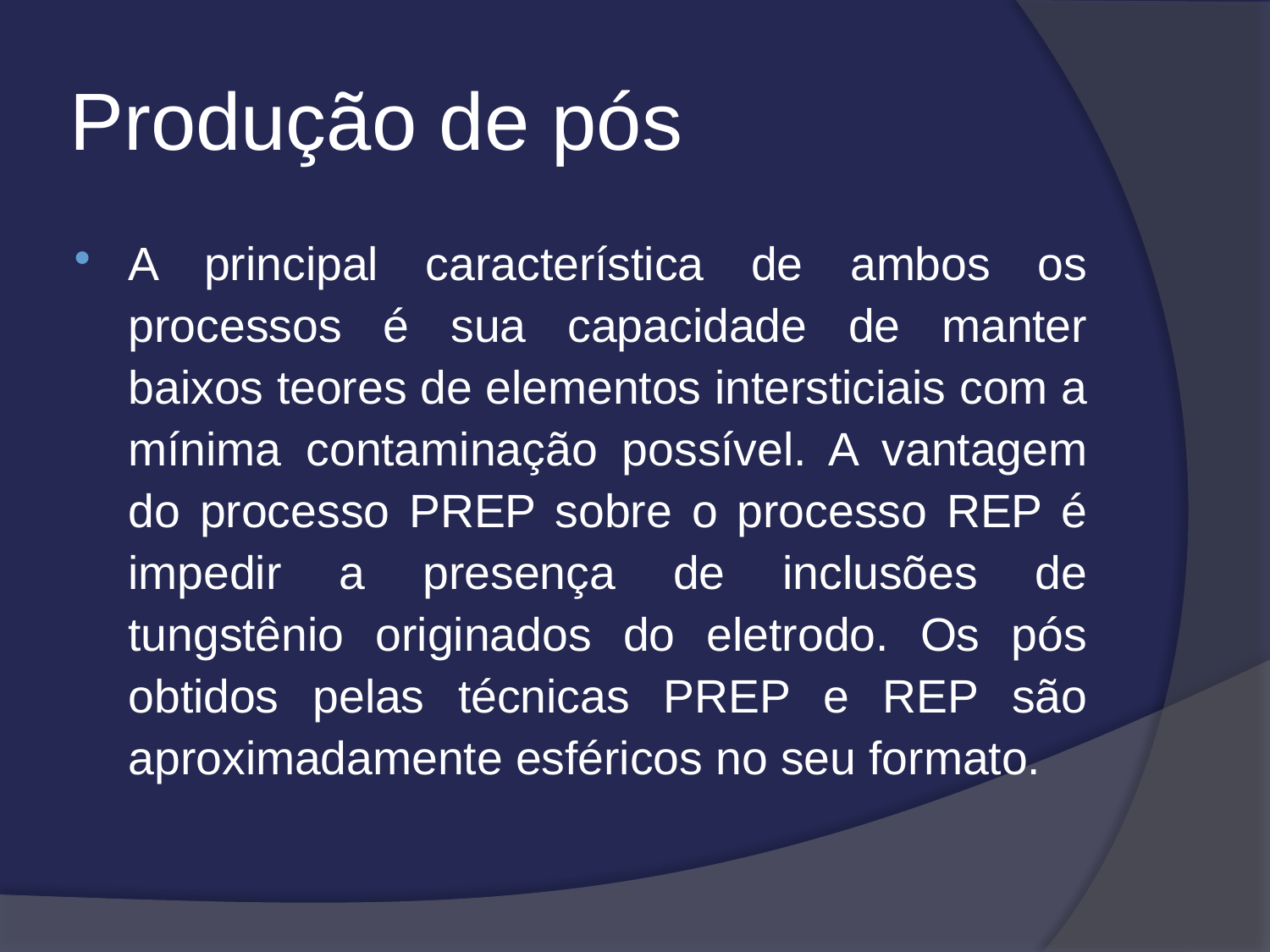

# Produção de pós
A principal característica de ambos os processos é sua capacidade de manter baixos teores de elementos intersticiais com a mínima contaminação possível. A vantagem do processo PREP sobre o processo REP é impedir a presença de inclusões de tungstênio originados do eletrodo. Os pós obtidos pelas técnicas PREP e REP são aproximadamente esféricos no seu formato.